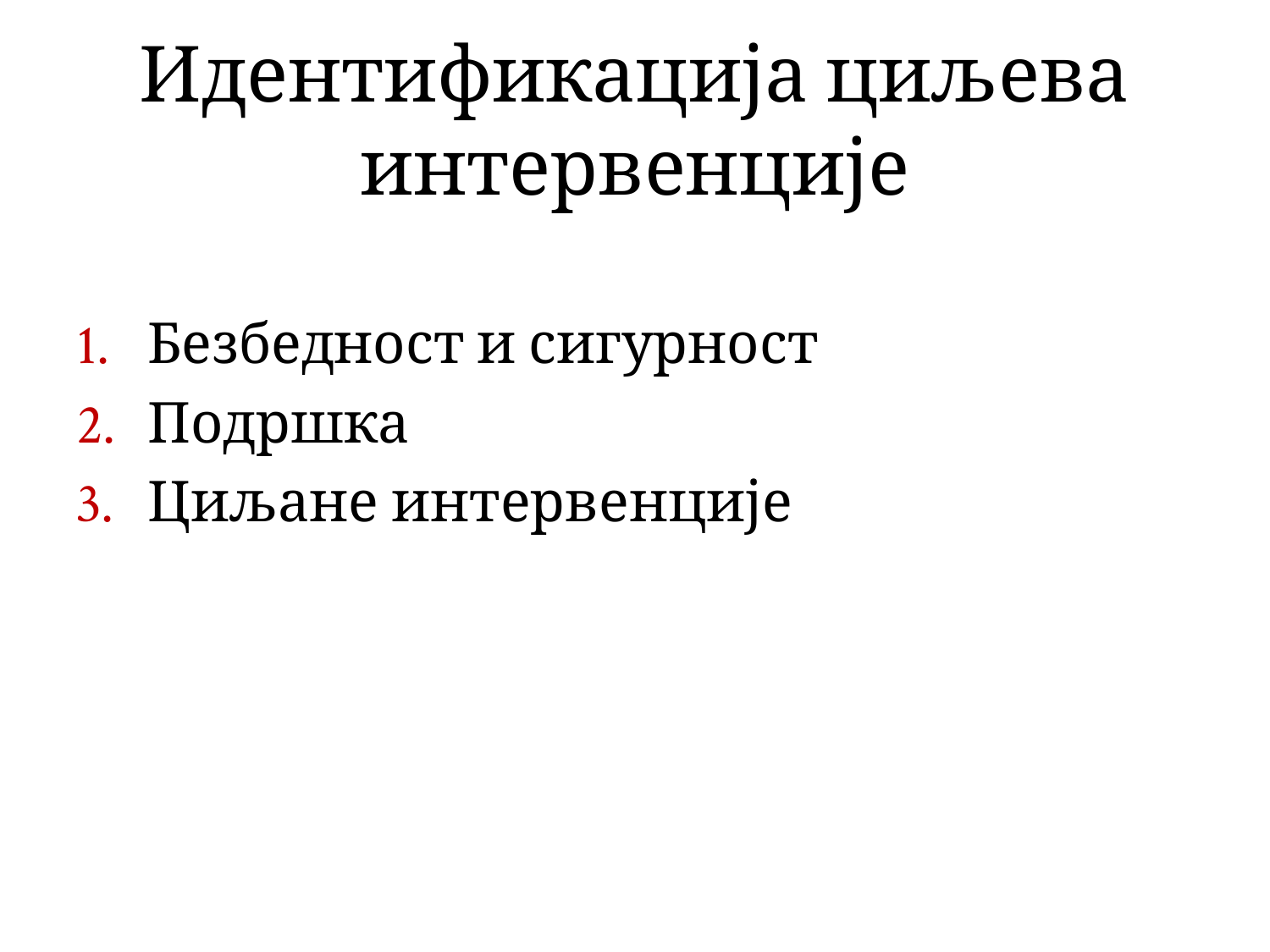

# Идентификација циљева интервенције

Безбедност и сигурност
Подршка
Циљане интервенције